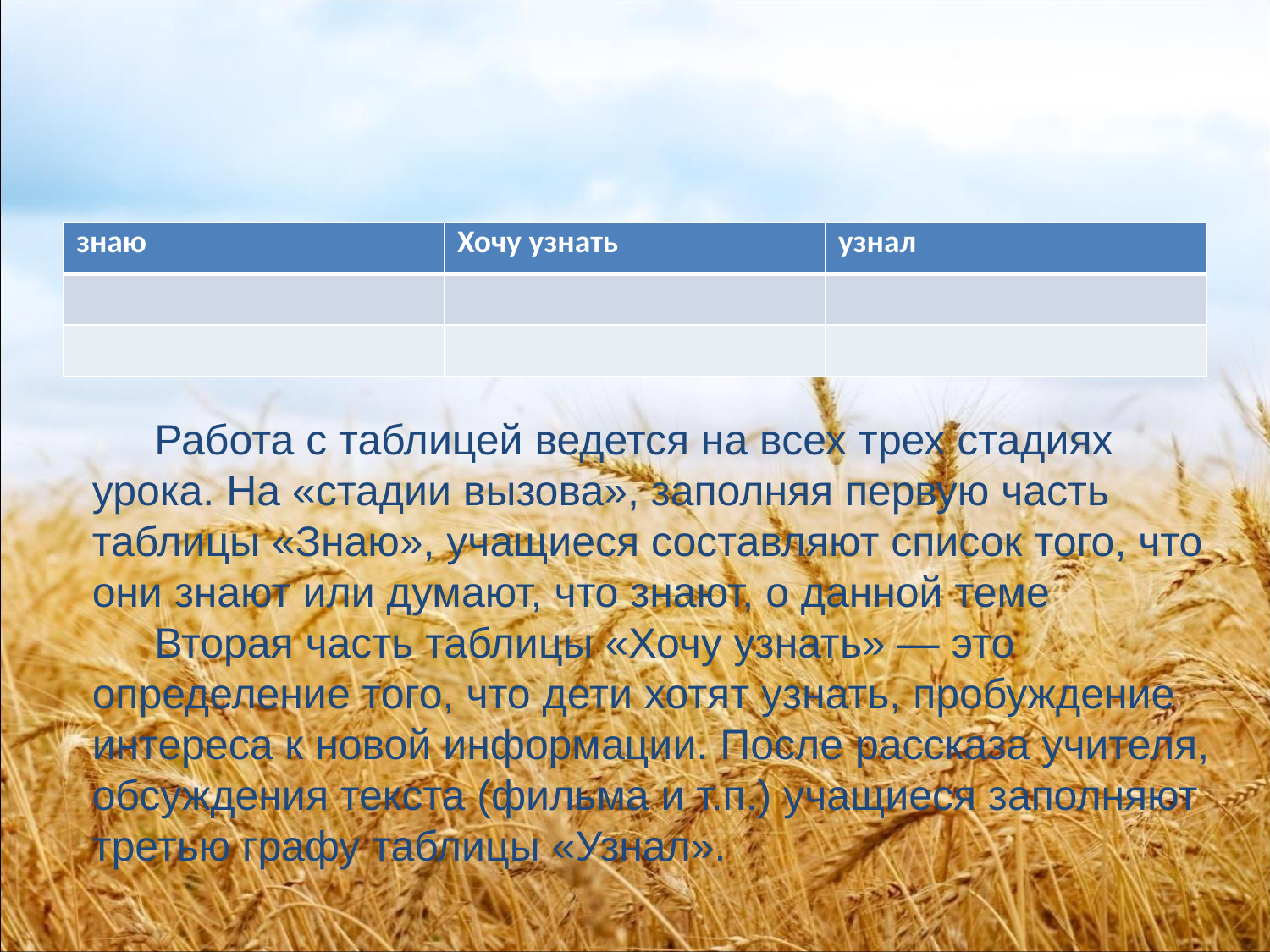

#
| знаю | Хочу узнать | узнал |
| --- | --- | --- |
|  |  |  |
|  |  |  |
Работа с таблицей ведется на всех трех стадиях урока. На «стадии вызова», заполняя первую часть таблицы «Знаю», учащиеся составляют список того, что они знают или думают, что знают, о данной теме
Вторая часть таблицы «Хочу узнать» — это определение того, что дети хотят узнать, пробуждение интереса к новой информации. После рассказа учителя, обсуждения текста (фильма и т.п.) учащиеся заполняют третью графу таблицы «Узнал».